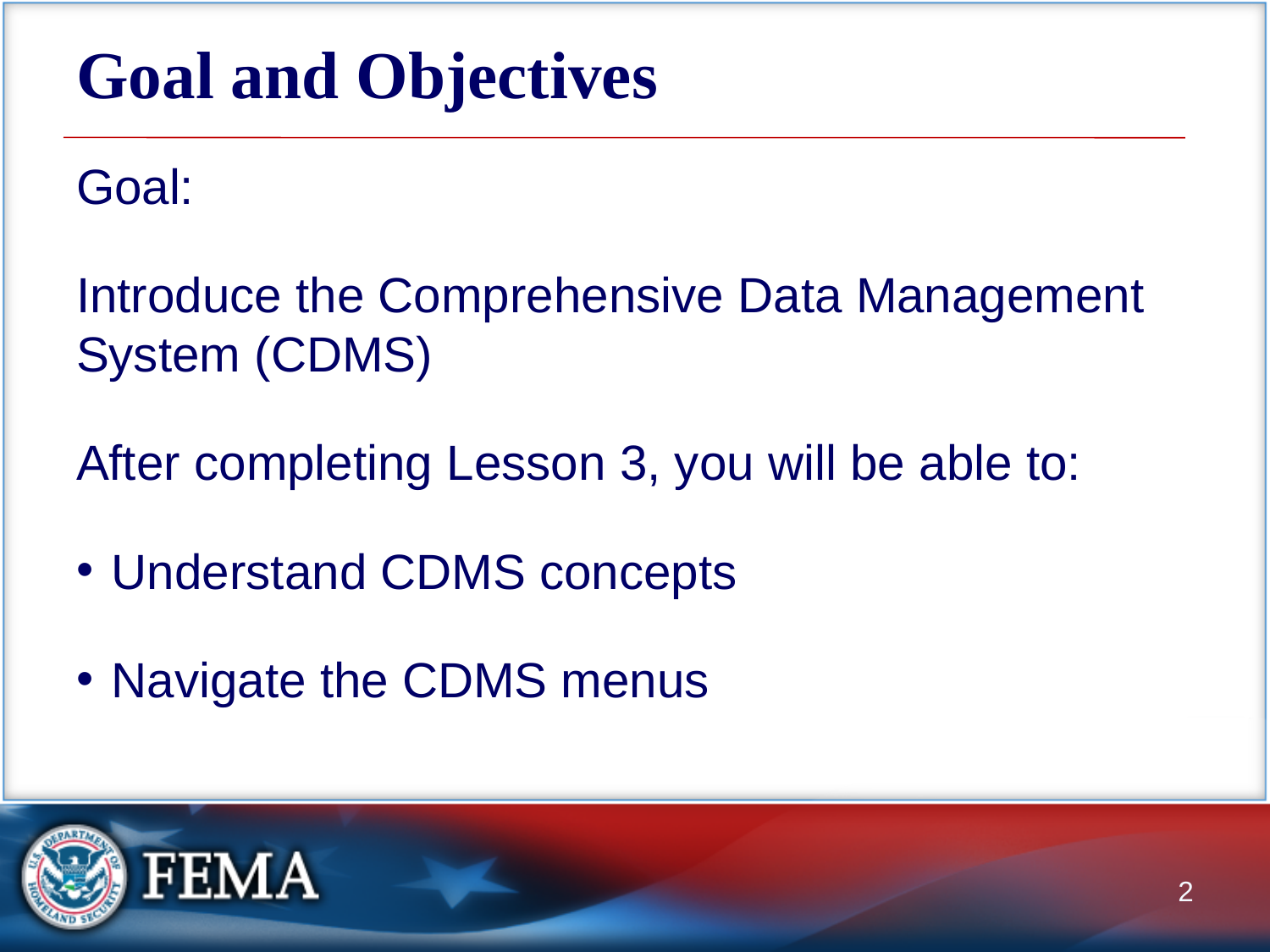

# Goal and Objectives
Goal:
Introduce the Comprehensive Data Management System (CDMS)
After completing Lesson 3, you will be able to:
Understand CDMS concepts
Navigate the CDMS menus
2